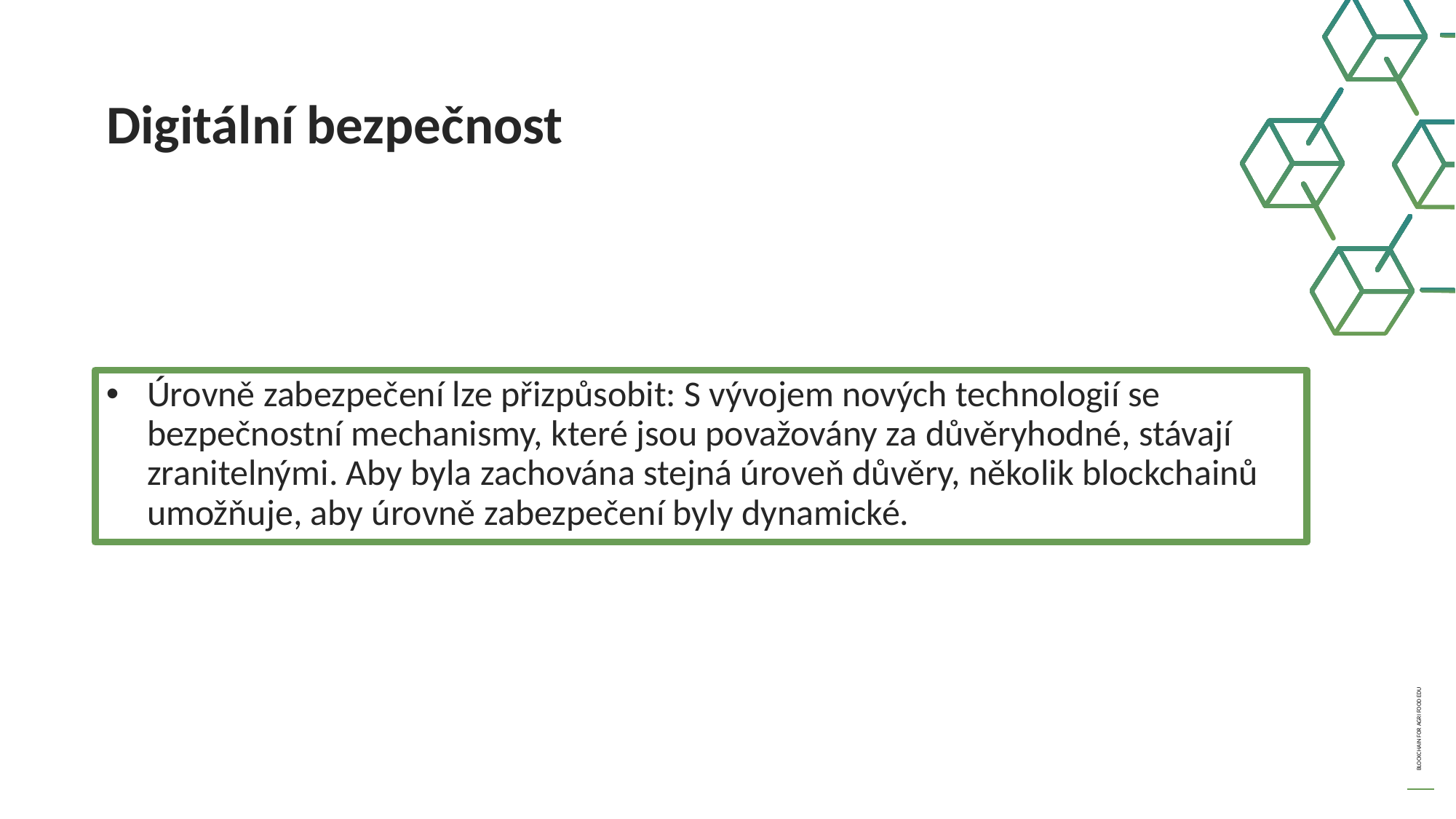

Digitální bezpečnost
Úrovně zabezpečení lze přizpůsobit: S vývojem nových technologií se bezpečnostní mechanismy, které jsou považovány za důvěryhodné, stávají zranitelnými. Aby byla zachována stejná úroveň důvěry, několik blockchainů umožňuje, aby úrovně zabezpečení byly dynamické.